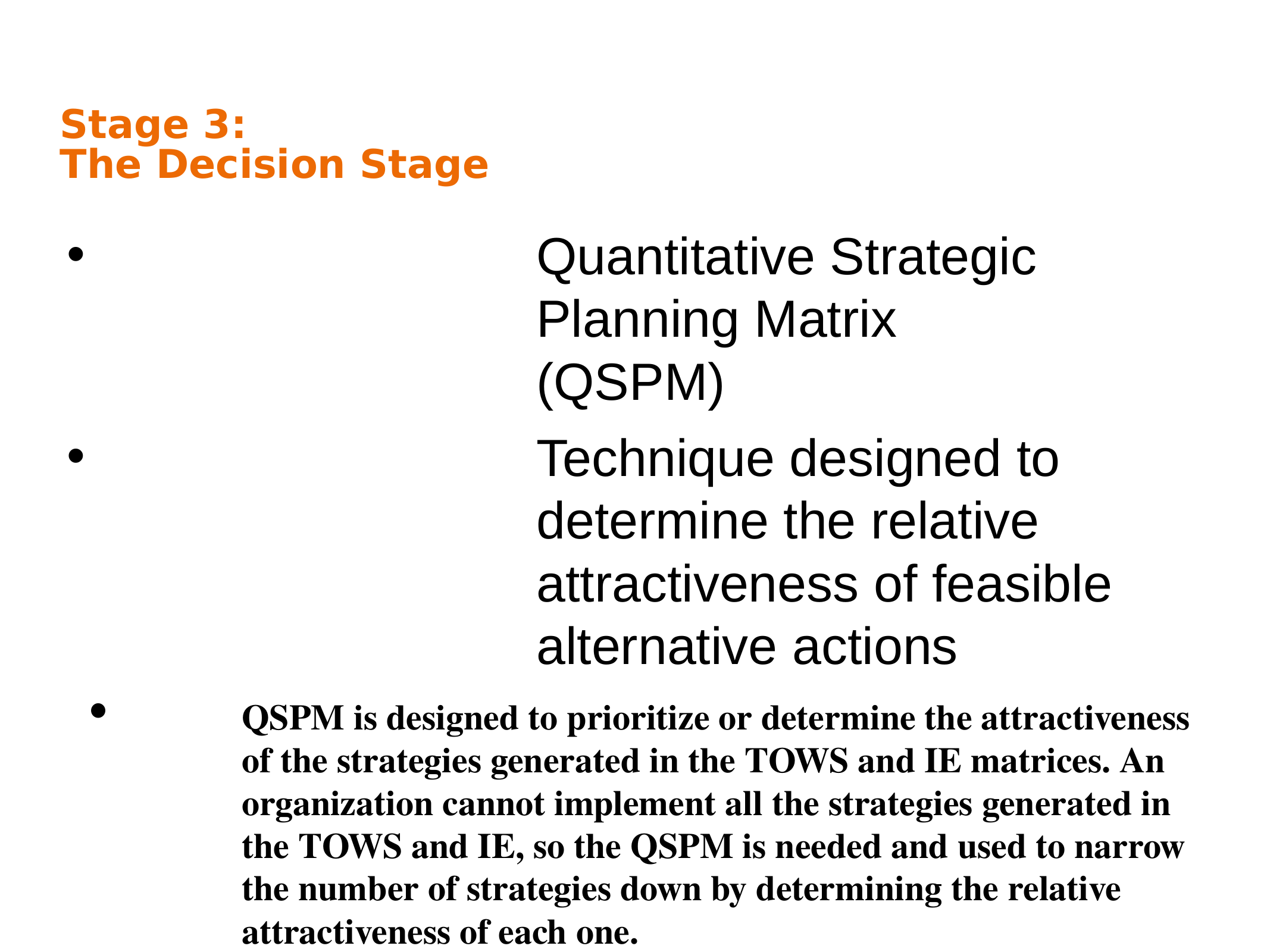

Stage 3:
The Decision Stage
Quantitative Strategic Planning Matrix
(QSPM)
Technique designed to determine the relative attractiveness of feasible alternative actions
QSPM is designed to prioritize or determine the attractiveness of the strategies generated in the TOWS and IE matrices. An organization cannot implement all the strategies generated in the TOWS and IE, so the QSPM is needed and used to narrow the number of strategies down by determining the relative attractiveness of each one.
16